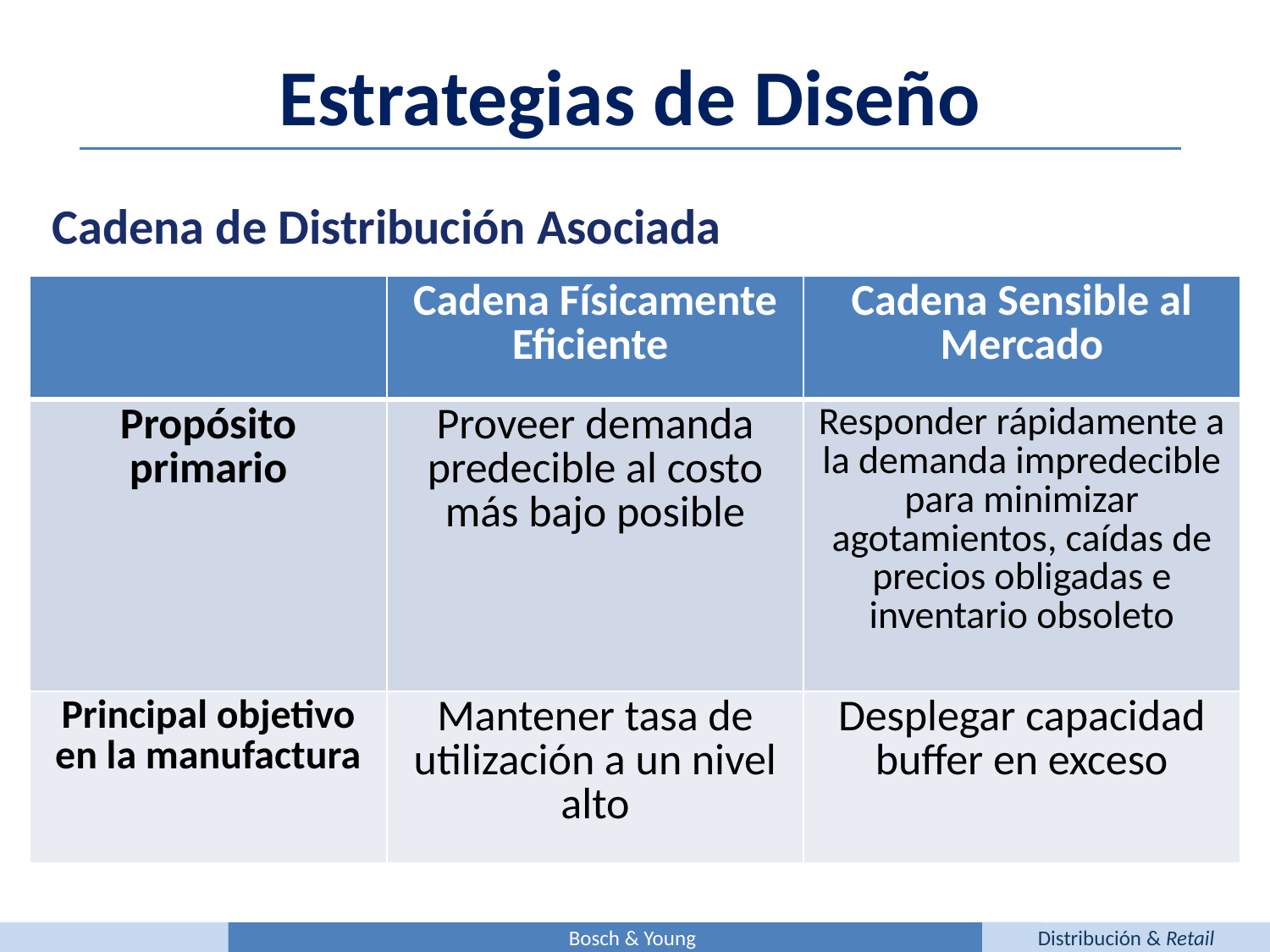

Estrategias de Diseño
Cadena de Distribución Asociada
|  | Cadena Físicamente Eficiente | Cadena Sensible al Mercado |
| --- | --- | --- |
| Propósito primario | Proveer demanda predecible al costo más bajo posible | Responder rápidamente a la demanda impredecible para minimizar agotamientos, caídas de precios obligadas e inventario obsoleto |
| Principal objetivo en la manufactura | Mantener tasa de utilización a un nivel alto | Desplegar capacidad buffer en exceso |

Bosch & Young
Distribución & Retail